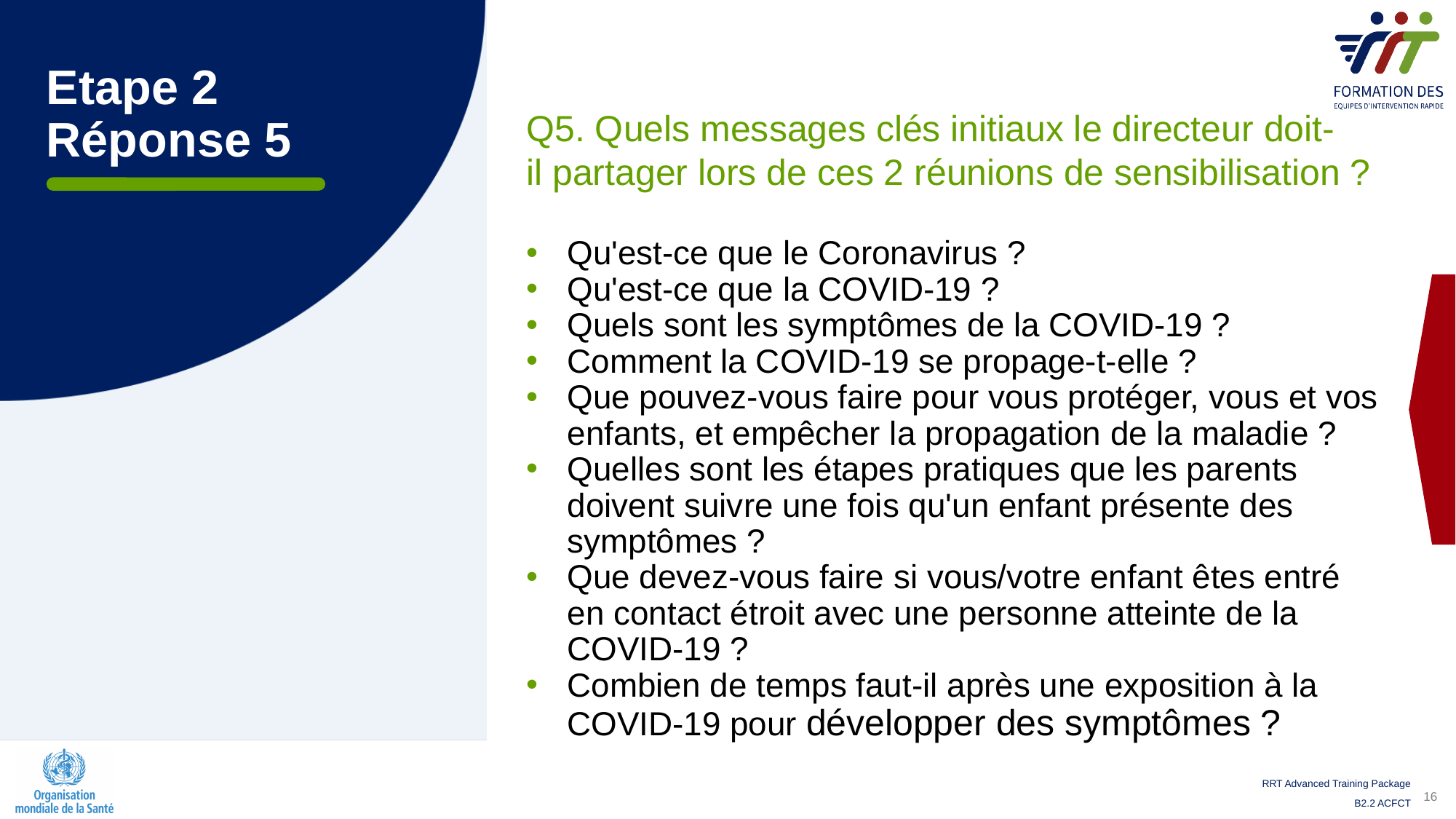

Etape 2
Réponse 5
Q5. Quels messages clés initiaux le directeur doit-il partager lors de ces 2 réunions de sensibilisation ?

Qu'est-ce que le Coronavirus ?
Qu'est-ce que la COVID-19 ?
Quels sont les symptômes de la COVID-19 ?
Comment la COVID-19 se propage-t-elle ?
Que pouvez-vous faire pour vous protéger, vous et vos enfants, et empêcher la propagation de la maladie ?
Quelles sont les étapes pratiques que les parents doivent suivre une fois qu'un enfant présente des symptômes ?
Que devez-vous faire si vous/votre enfant êtes entré en contact étroit avec une personne atteinte de la COVID-19 ?
Combien de temps faut-il après une exposition à la COVID-19 pour développer des symptômes ?